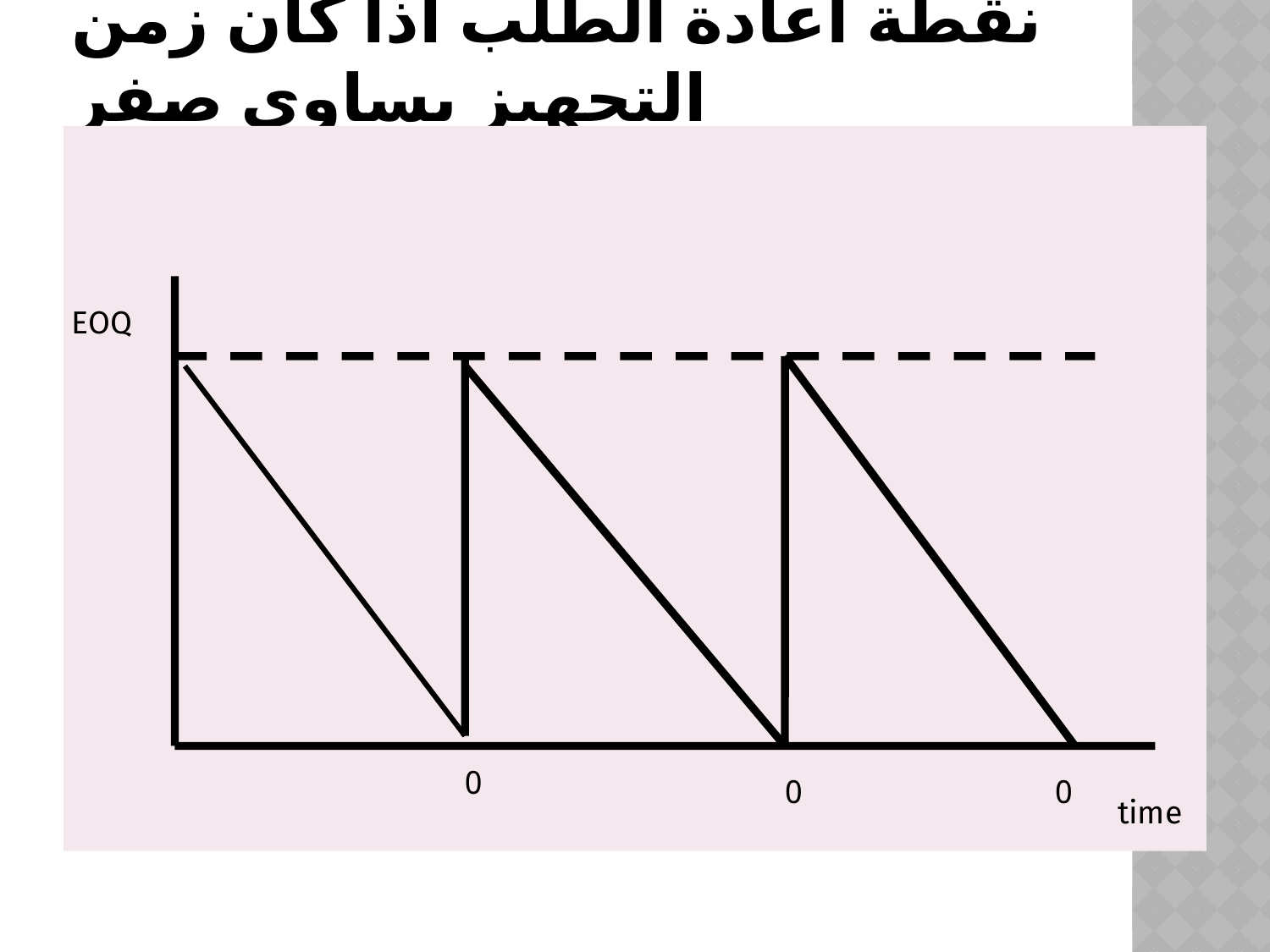

# نقطة اعادة الطلب اذا كان زمن التجهيز يساوي صفر

EOQ

0
0
0
time